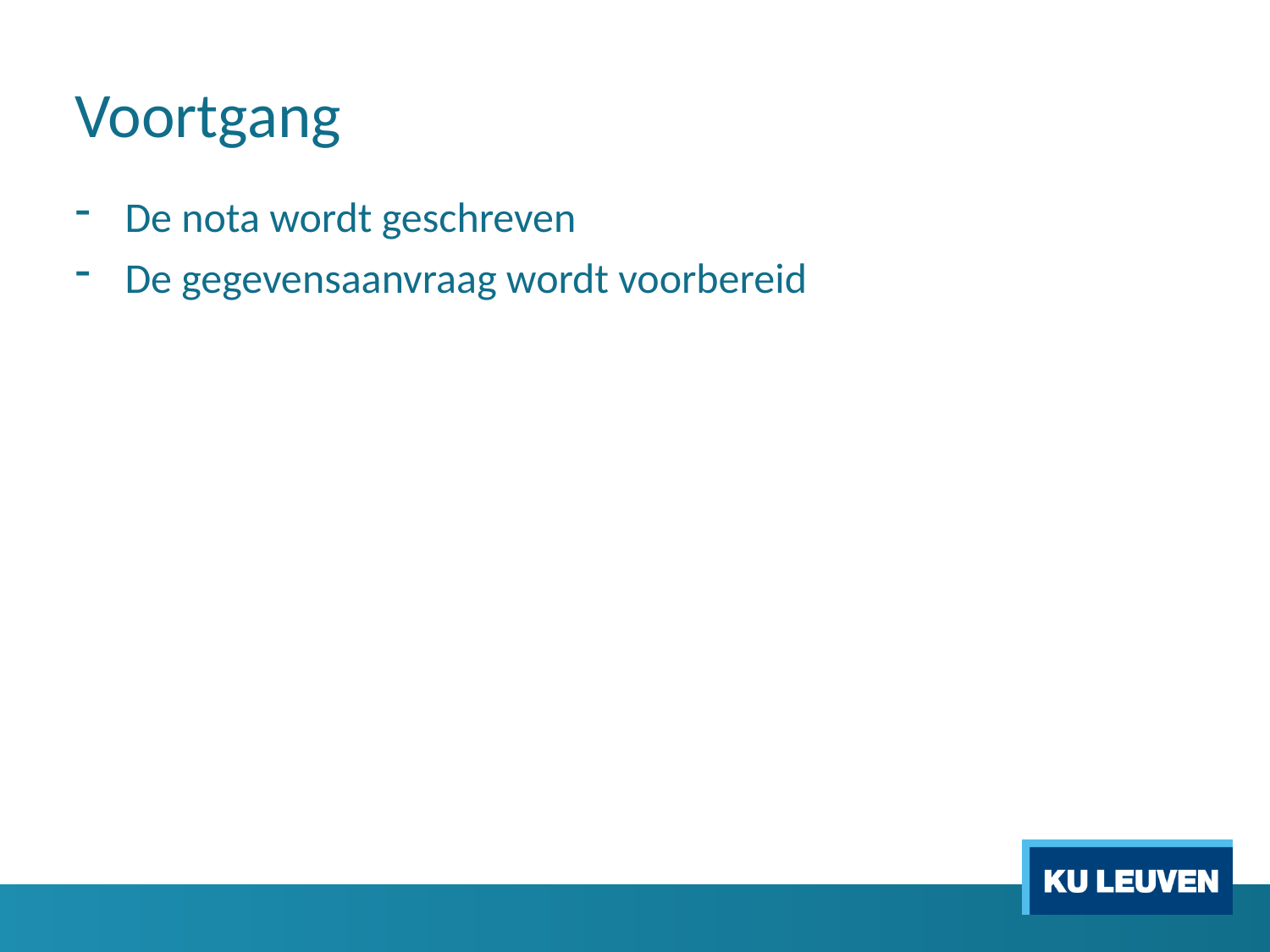

# Voortgang
De nota wordt geschreven
De gegevensaanvraag wordt voorbereid